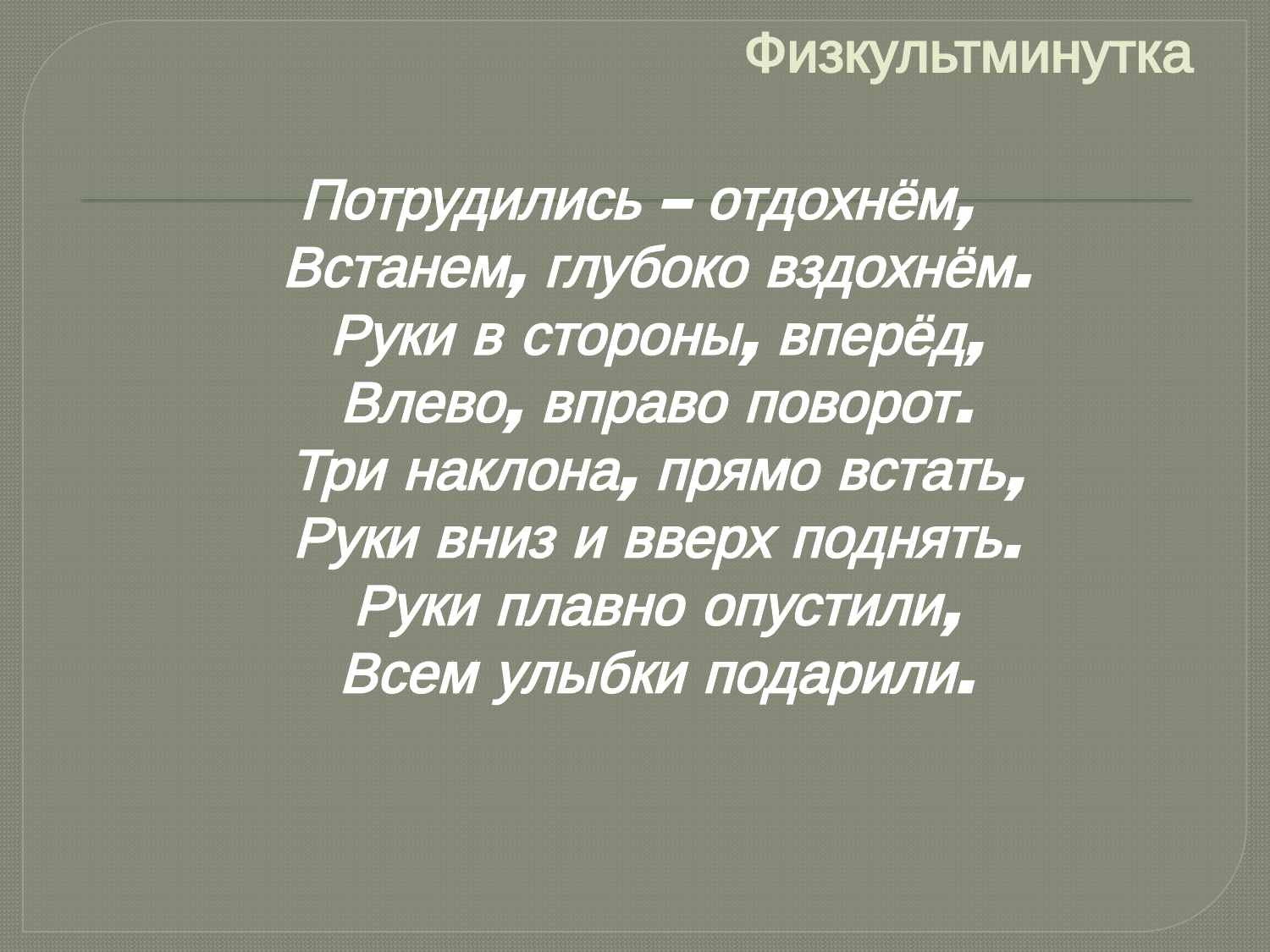

# Физкультминутка
Потрудились – отдохнём,
Встанем, глубоко вздохнём.
Руки в стороны, вперёд,
Влево, вправо поворот.
Три наклона, прямо встать,
Руки вниз и вверх поднять.
Руки плавно опустили,
Всем улыбки подарили.